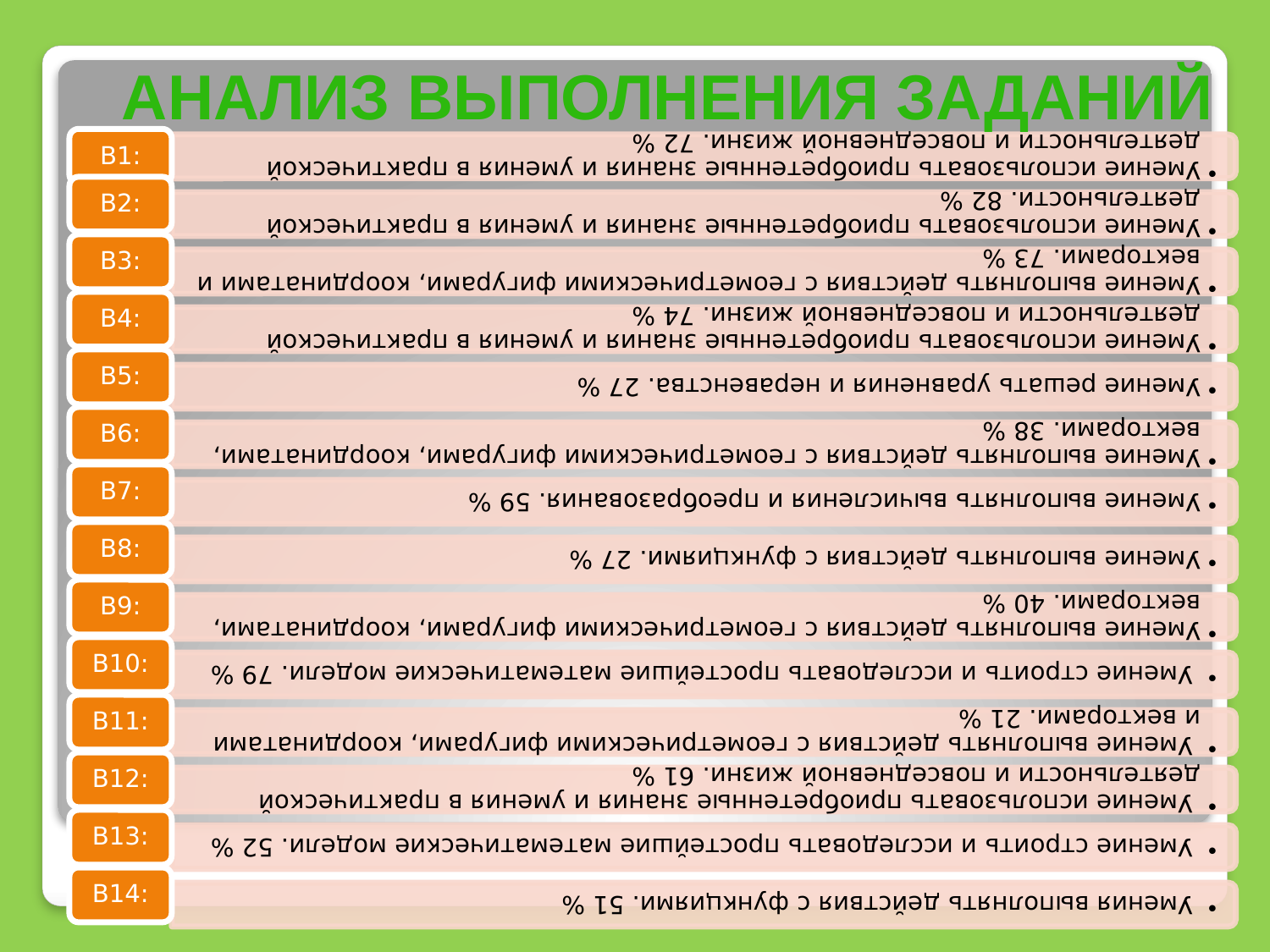

Анализ выполнения заданий
Умение использовать приобретенные знания и умения в практической деятельности и повседневной жизни. 72 %
В1:
Умение использовать приобретенные знания и умения в практической деятельности. 82 %
В2:
Умение выполнять действия с геометрическими фигурами, координатами и векторами. 73 %
В3:
Умение использовать приобретенные знания и умения в практической деятельности и повседневной жизни. 74 %
В4:
Умение решать уравнения и неравенства. 27 %
В5:
Умение выполнять действия с геометрическими фигурами, координатами, векторами. 38 %
В6:
Умение выполнять вычисления и преобразования. 59 %
В7:
Умение выполнять действия с функциями. 27 %
В8:
Умение выполнять действия с геометрическими фигурами, координатами, векторами. 40 %
В9:
 Умение строить и исследовать простейшие математические модели. 79 %
В10:
 Умение выполнять действия с геометрическими фигурами, координатами и векторами. 21 %
В11:
 Умение использовать приобретенные знания и умения в практической деятельности и повседневной жизни. 61 %
В12:
 Умение строить и исследовать простейшие математические модели. 52 %
В13:
 Умения выполнять действия с функциями. 51 %
В14:
#